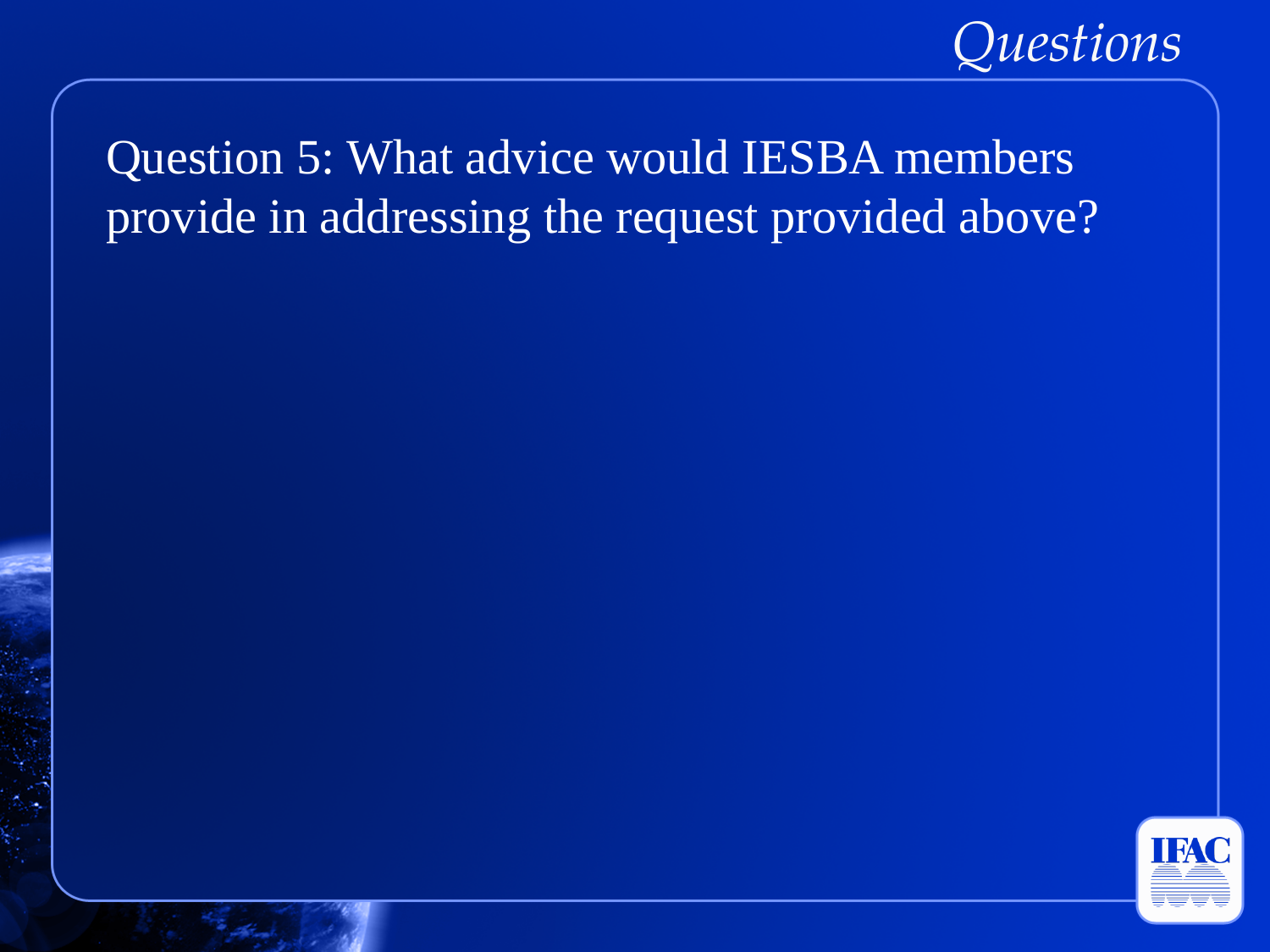

# Questions
Question 5: What advice would IESBA members provide in addressing the request provided above?